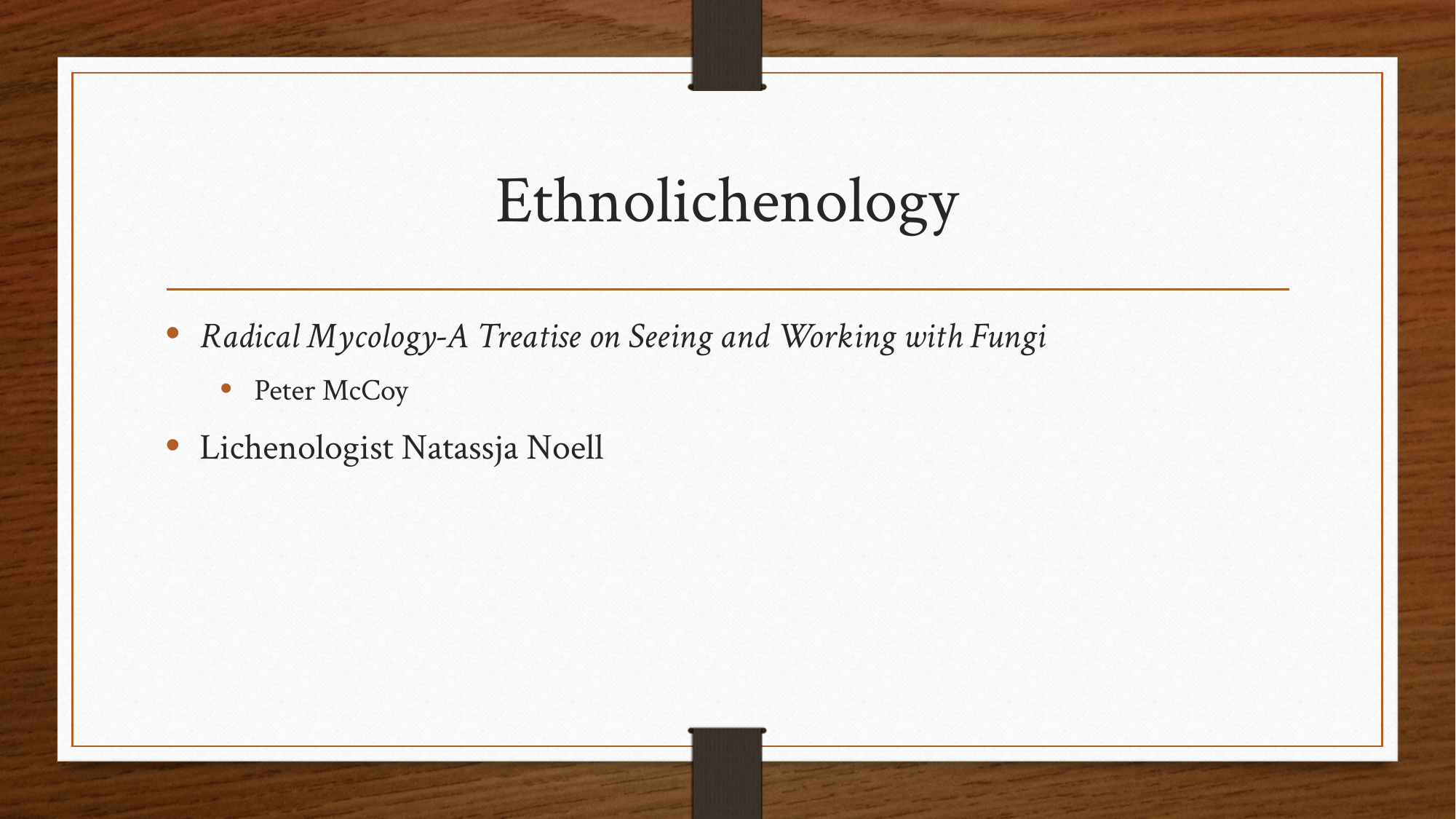

# Ethnolichenology
Radical Mycology-A Treatise on Seeing and Working with Fungi
Peter McCoy
Lichenologist Natassja Noell